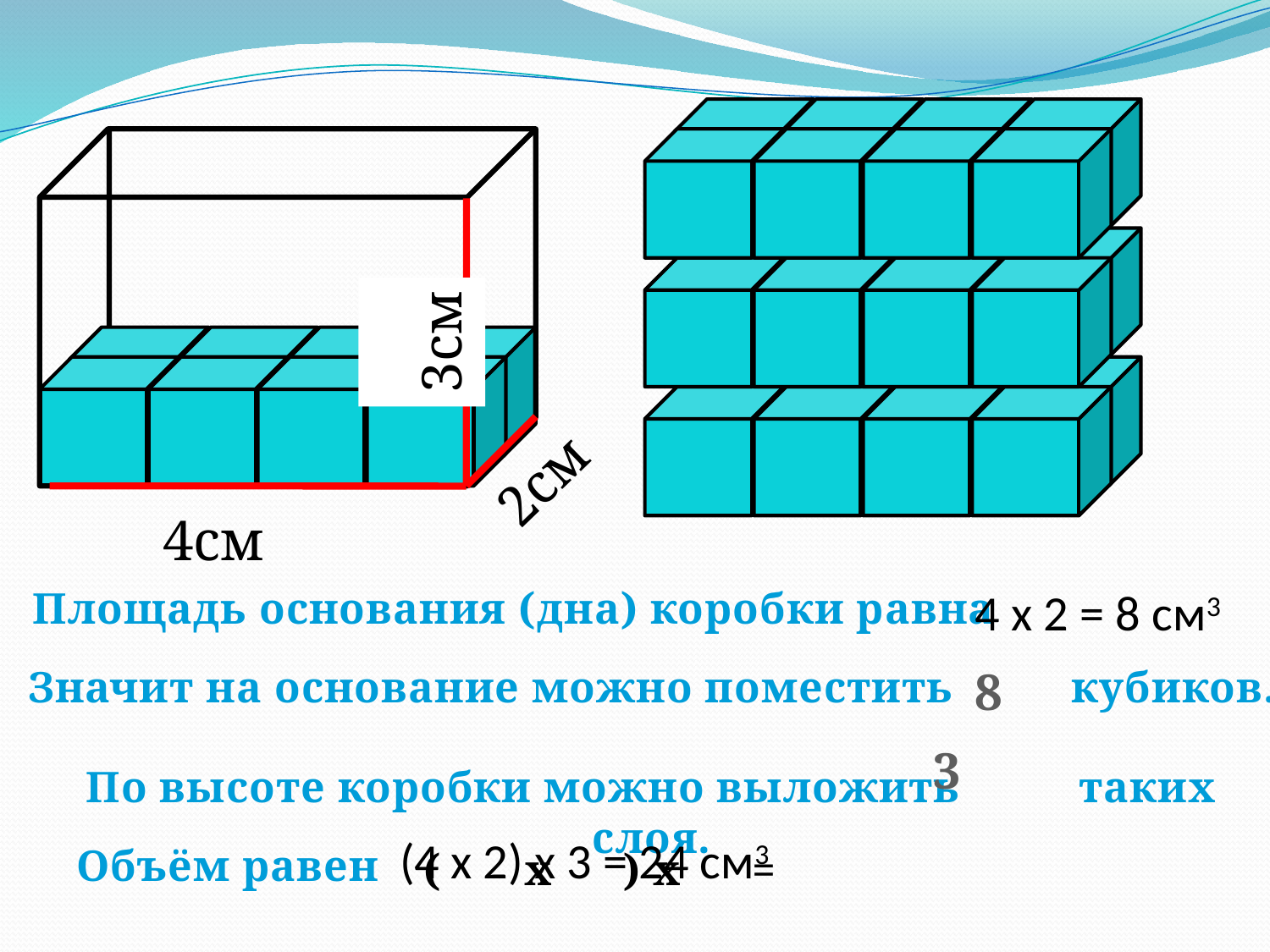

3см

2см
4см
Площадь основания (дна) коробки равна

4 х 2 = 8 см3
Значит на основание можно поместить          кубиков.
8
3
По высоте коробки можно выложить          таких слоя.
(4 х 2) х 3 = 24 см3
  Объём равен

  (       х      ) х      =